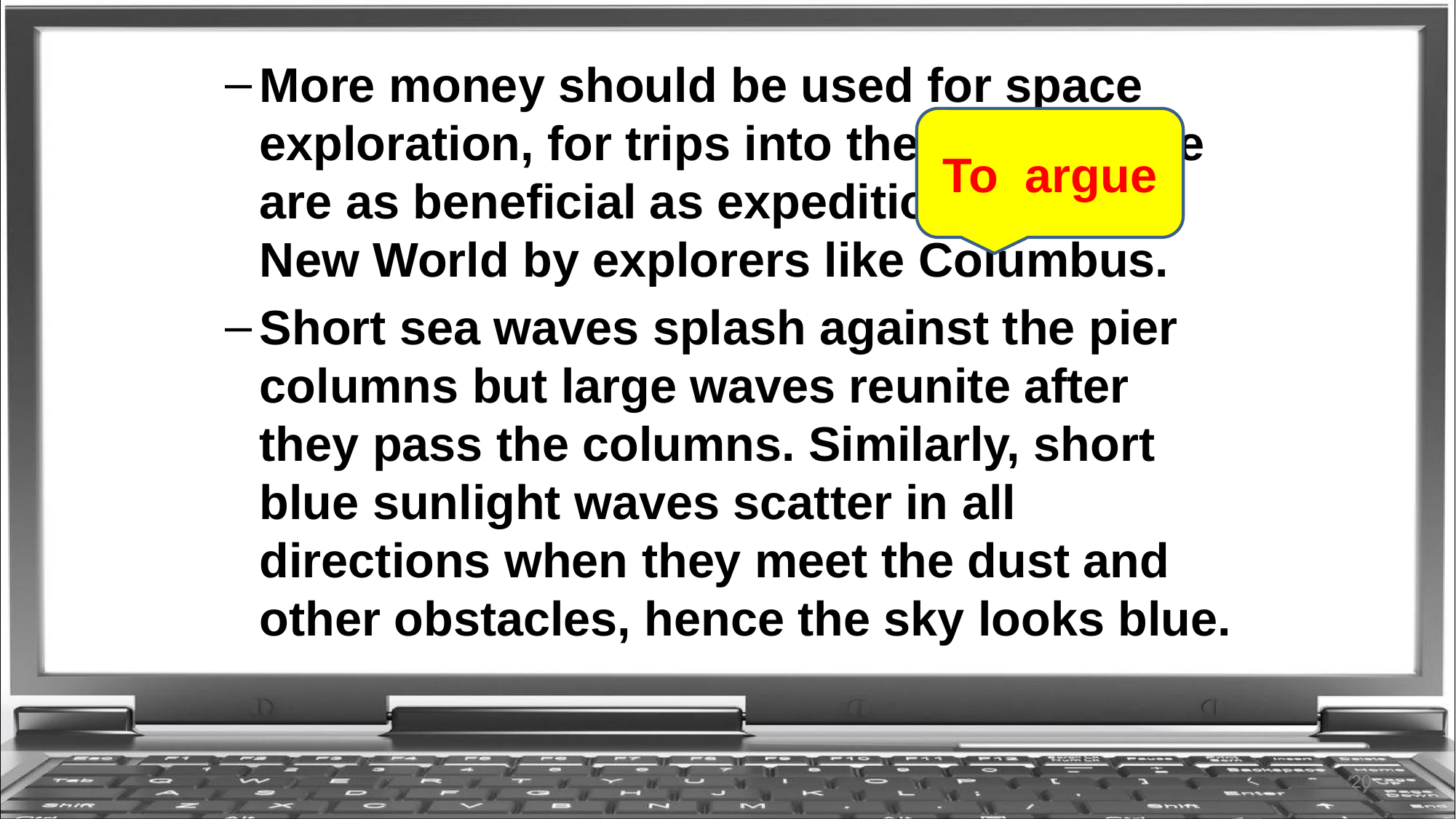

More money should be used for space exploration, for trips into the outer space are as beneficial as expeditions to the New World by explorers like Columbus.
Short sea waves splash against the pier columns but large waves reunite after they pass the columns. Similarly, short blue sunlight waves scatter in all directions when they meet the dust and other obstacles, hence the sky looks blue.
To  argue
20